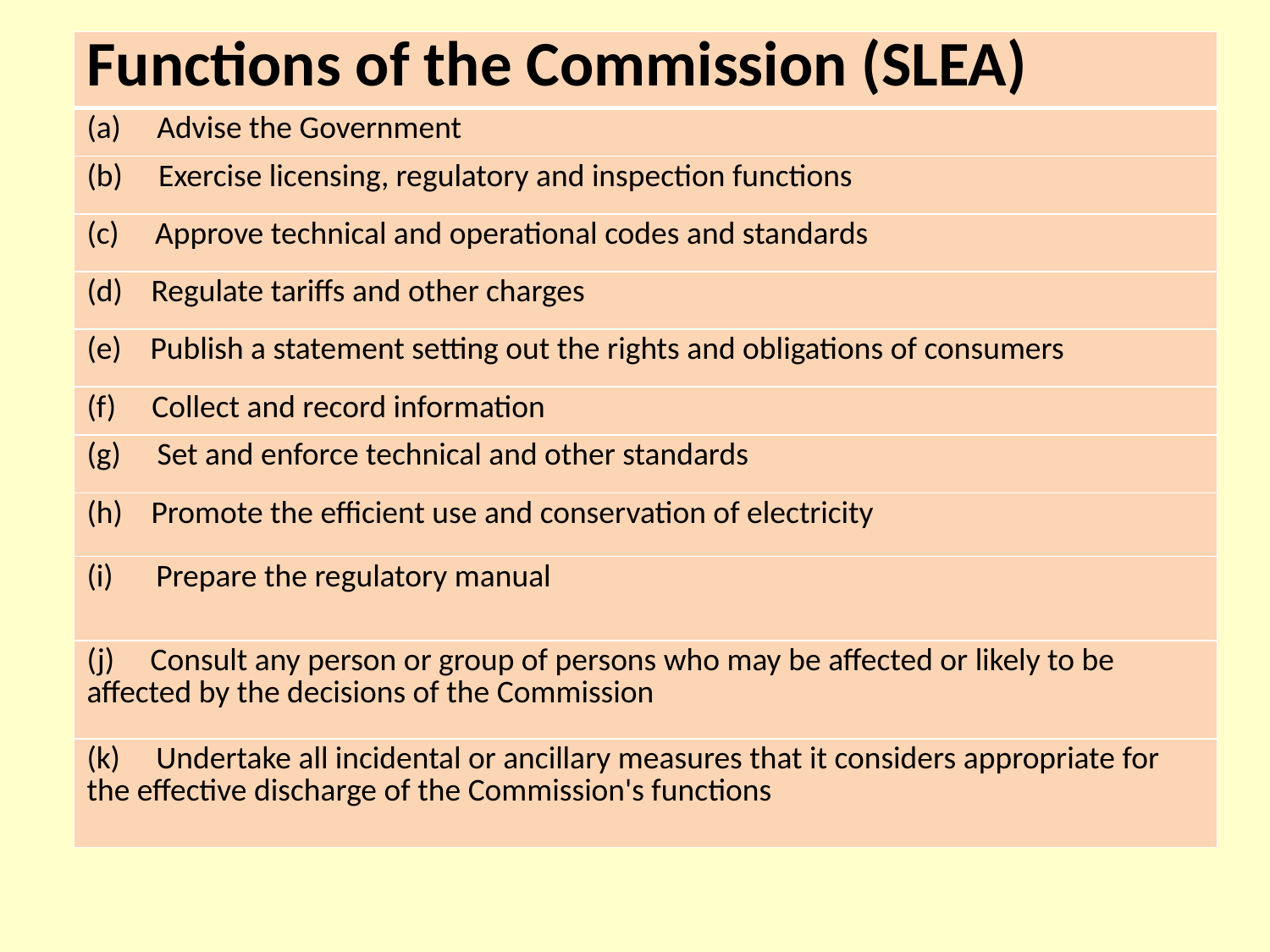

| Functions of the Commission (SLEA) |
| --- |
| (a) Advise the Government |
| (b) Exercise licensing, regulatory and inspection functions |
| (c) Approve technical and operational codes and standards |
| (d) Regulate tariffs and other charges |
| (e) Publish a statement setting out the rights and obligations of consumers |
| (f) Collect and record information |
| (g) Set and enforce technical and other standards |
| (h) Promote the efficient use and conservation of electricity |
| (i) Prepare the regulatory manual |
| (j) Consult any person or group of persons who may be affected or likely to be affected by the decisions of the Commission |
| (k) Undertake all incidental or ancillary measures that it considers appropriate for the effective discharge of the Commission's functions |